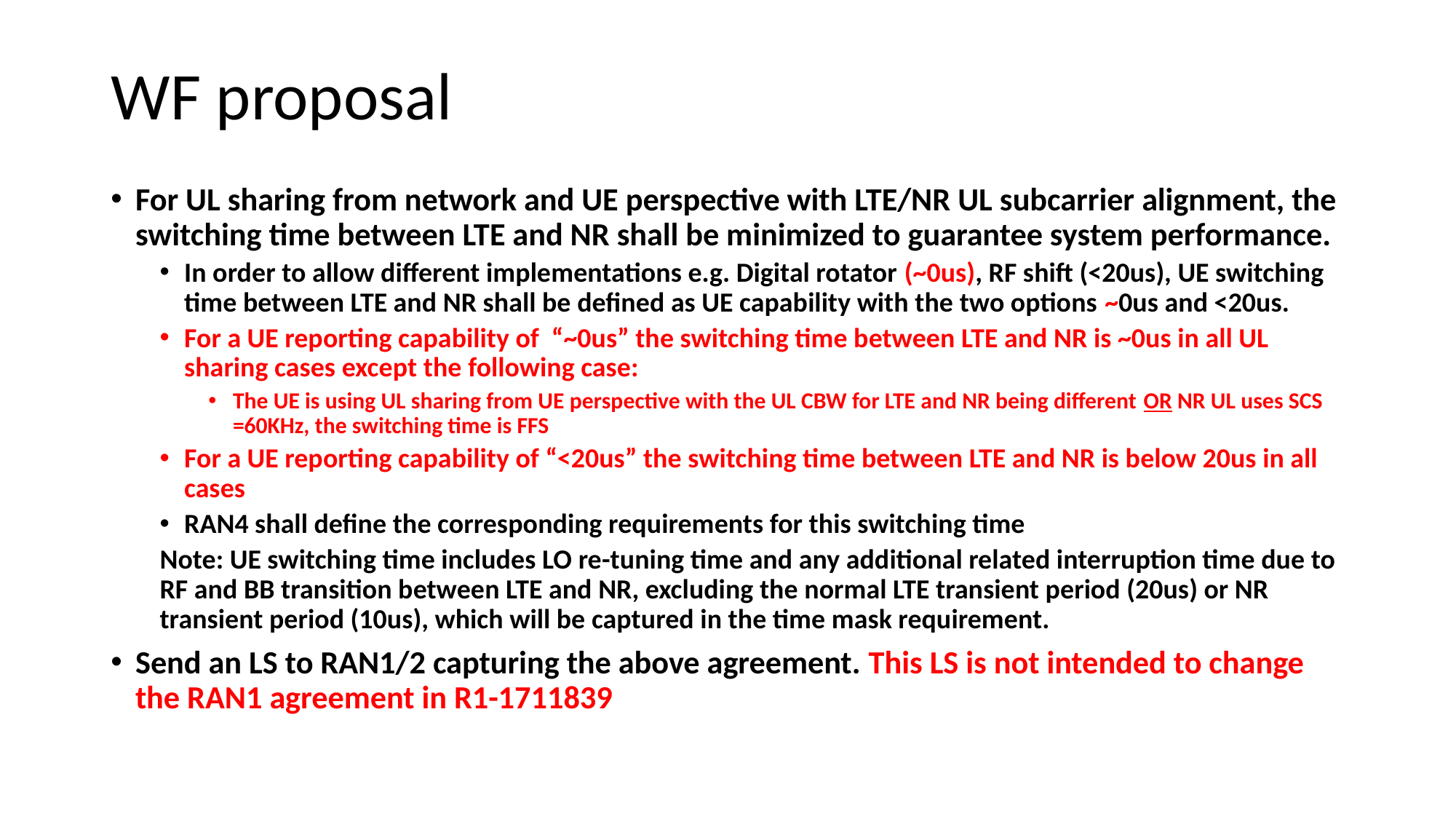

# WF proposal
For UL sharing from network and UE perspective with LTE/NR UL subcarrier alignment, the switching time between LTE and NR shall be minimized to guarantee system performance.
In order to allow different implementations e.g. Digital rotator (~0us), RF shift (<20us), UE switching time between LTE and NR shall be defined as UE capability with the two options ~0us and <20us.
For a UE reporting capability of  “~0us” the switching time between LTE and NR is ~0us in all UL sharing cases except the following case:
The UE is using UL sharing from UE perspective with the UL CBW for LTE and NR being different OR NR UL uses SCS =60KHz, the switching time is FFS
For a UE reporting capability of “<20us” the switching time between LTE and NR is below 20us in all cases
RAN4 shall define the corresponding requirements for this switching time
Note: UE switching time includes LO re-tuning time and any additional related interruption time due to RF and BB transition between LTE and NR, excluding the normal LTE transient period (20us) or NR transient period (10us), which will be captured in the time mask requirement.
Send an LS to RAN1/2 capturing the above agreement. This LS is not intended to change the RAN1 agreement in R1-1711839